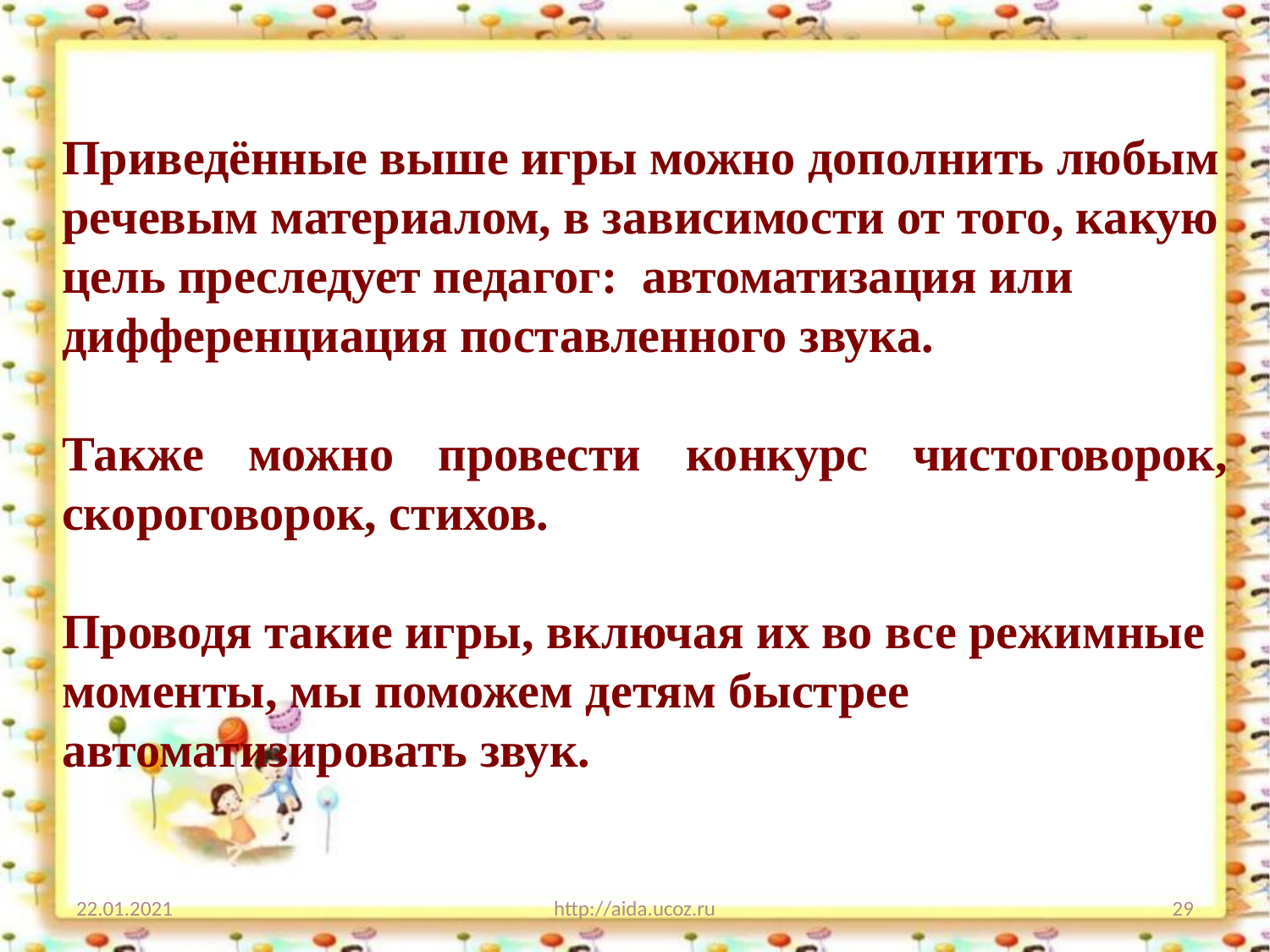

Приведённые выше игры можно дополнить любым речевым материалом, в зависимости от того, какую цель преследует педагог:  автоматизация или дифференциация поставленного звука.

Также можно провести конкурс чистоговорок, скороговорок, стихов.

Проводя такие игры, включая их во все режимные моменты, мы поможем детям быстрее автоматизировать звук.
22.01.2021
http://aida.ucoz.ru
29